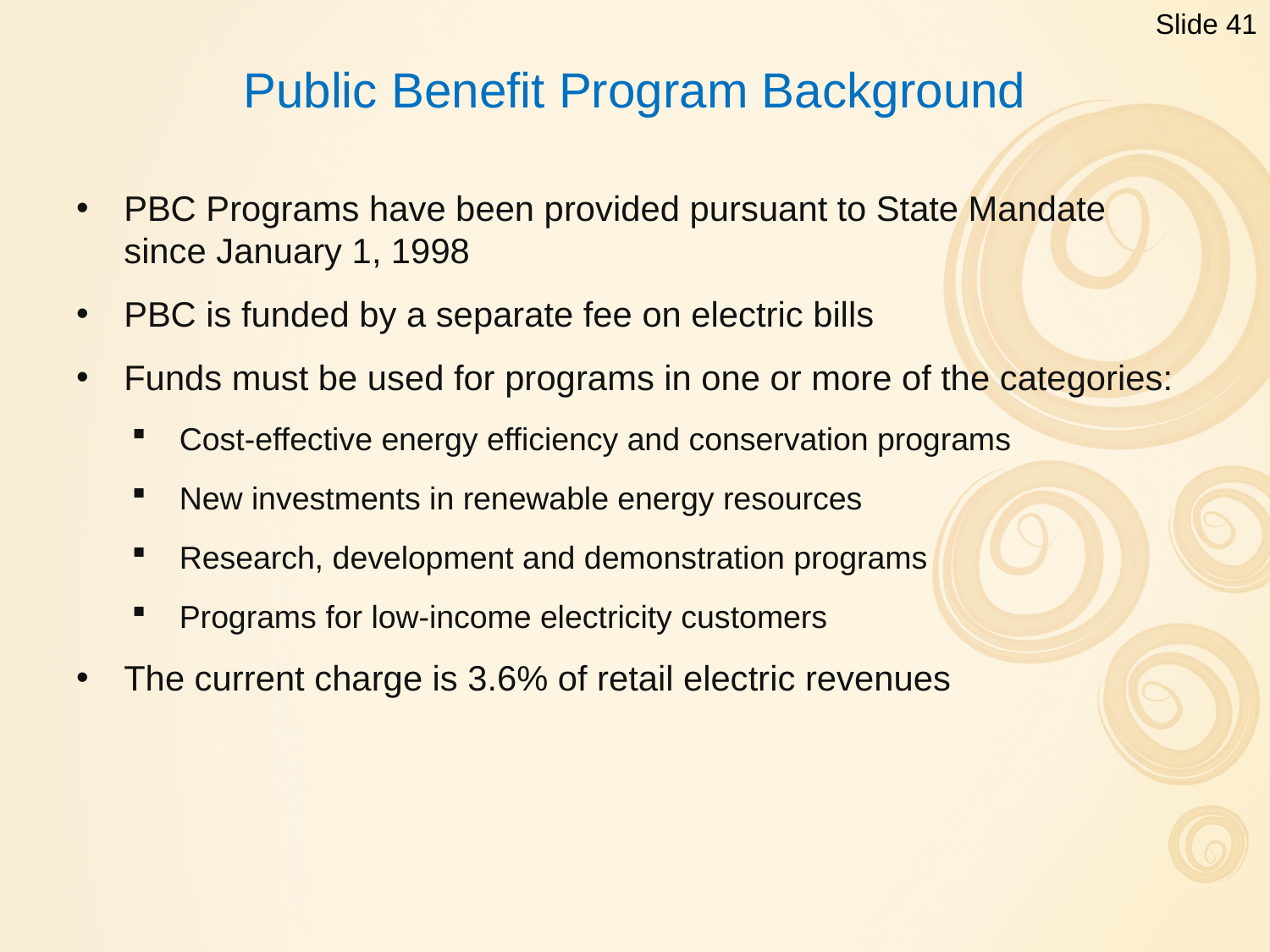

Slide 41
# Public Benefit Program Background
PBC Programs have been provided pursuant to State Mandate since January 1, 1998
PBC is funded by a separate fee on electric bills
Funds must be used for programs in one or more of the categories:
Cost-effective energy efficiency and conservation programs
New investments in renewable energy resources
Research, development and demonstration programs
Programs for low-income electricity customers
The current charge is 3.6% of retail electric revenues